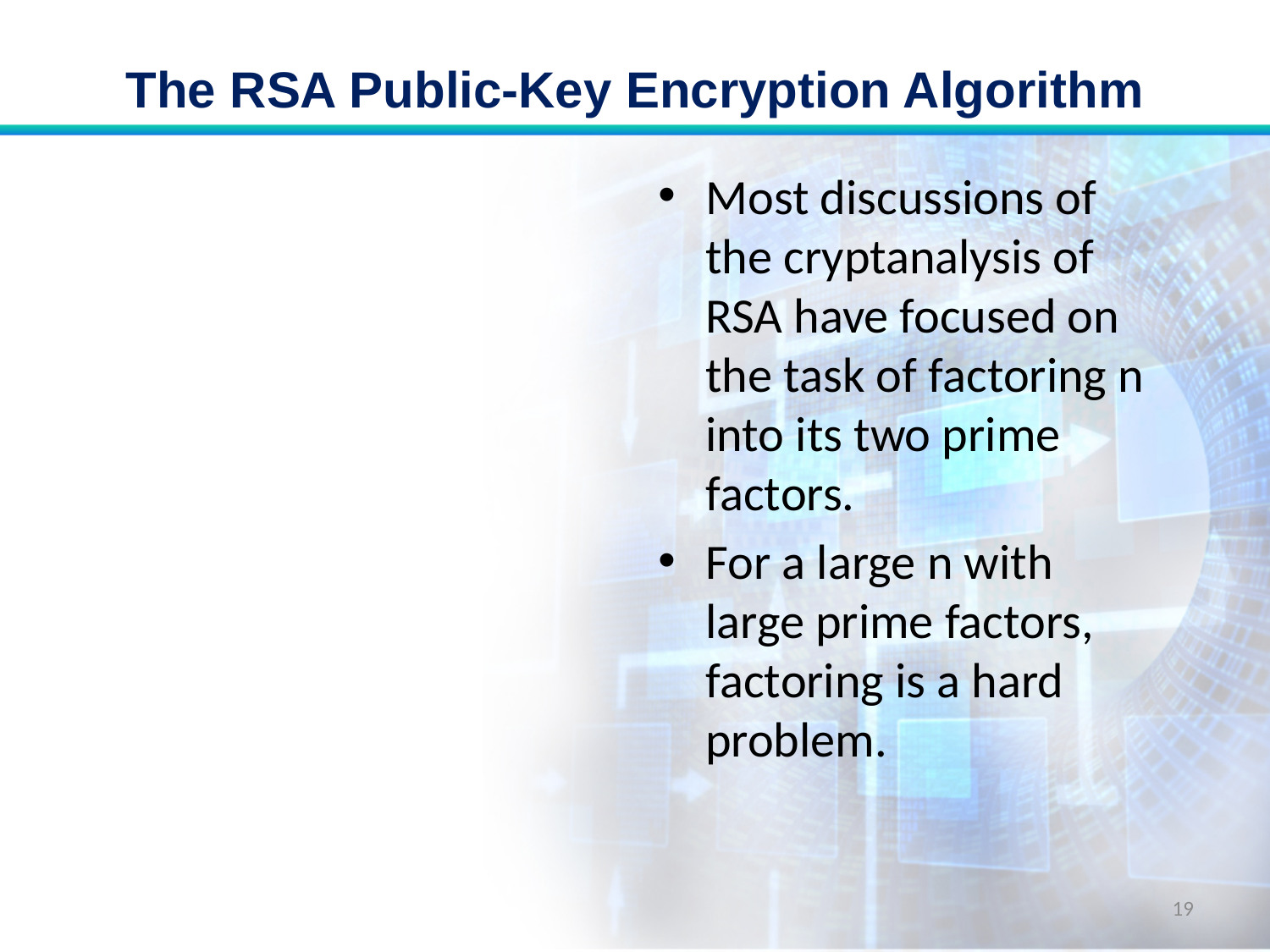

# The RSA Public-Key Encryption Algorithm
Most discussions of the cryptanalysis of RSA have focused on the task of factoring n into its two prime factors.
For a large n with large prime factors, factoring is a hard problem.
19